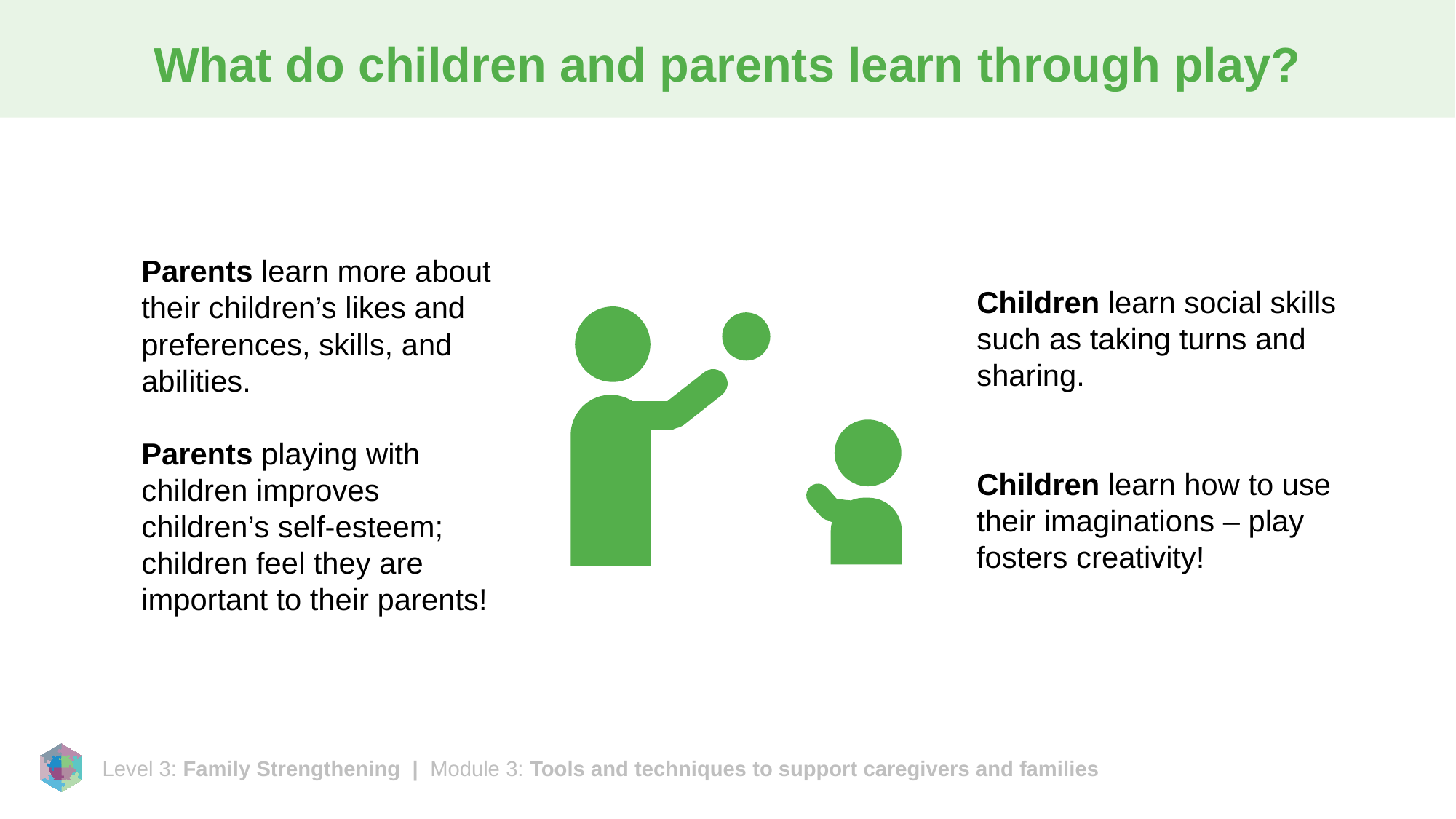

# What do children and parents learn through play?
Parents learn more about their children’s likes and preferences, skills, and abilities.

Parents playing with children improves children’s self-esteem; children feel they are important to their parents!
Children learn social skills such as taking turns and sharing.

Children learn how to use their imaginations – play fosters creativity!